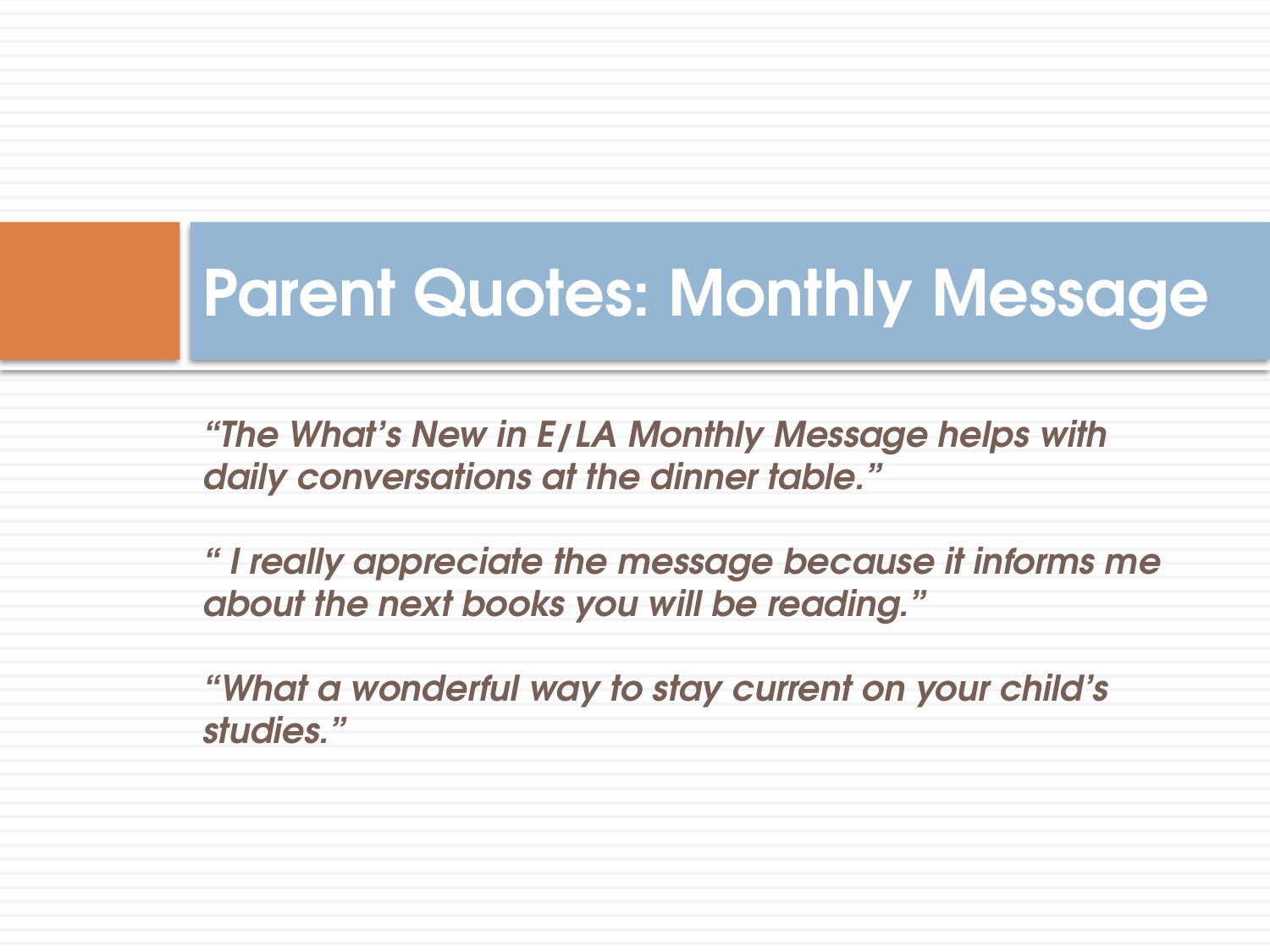

# Parent Quotes: Monthly Message
“The What’s New in E/LA Monthly Message helps with daily conversations at the dinner table.”
“ I really appreciate the message because it informs me about the next books you will be reading.”
“What a wonderful way to stay current on your child’s studies.”